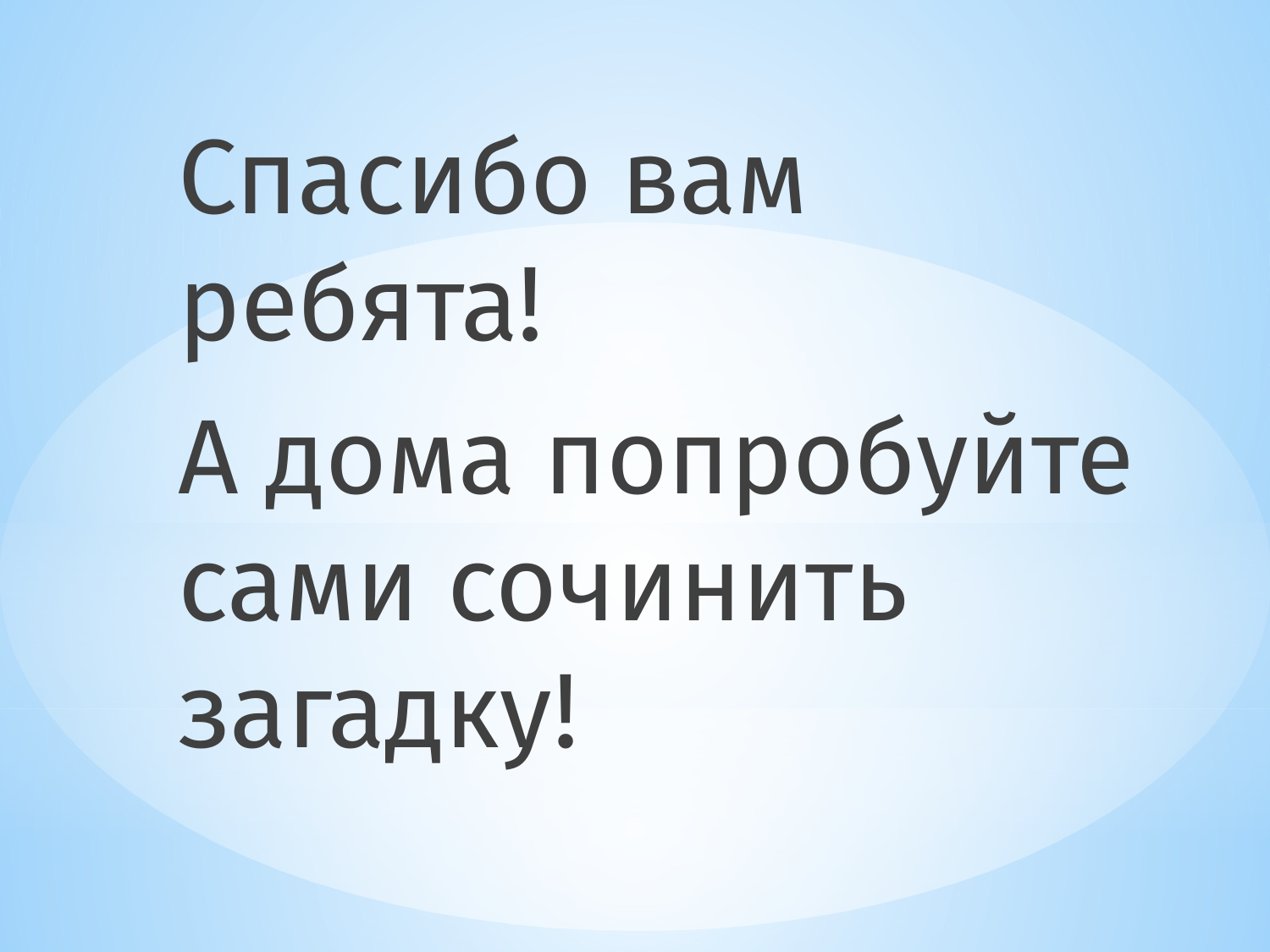

Спасибо вам ребята!
А дома попробуйте сами сочинить загадку!
#